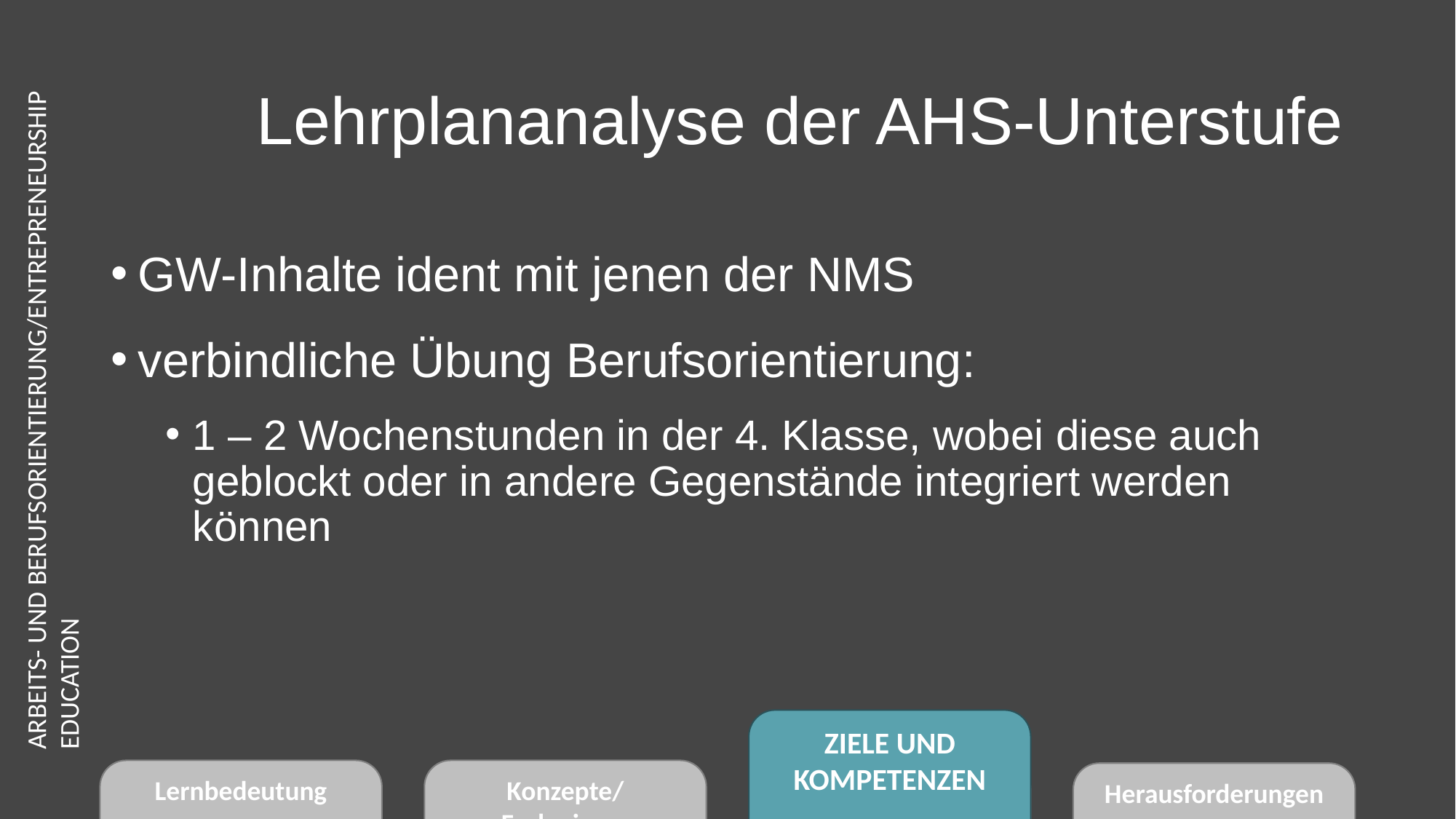

# Lehrplananalyse der AHS-Unterstufe
GW-Inhalte ident mit jenen der NMS
verbindliche Übung Berufsorientierung:
1 – 2 Wochenstunden in der 4. Klasse, wobei diese auch geblockt oder in andere Gegenstände integriert werden können